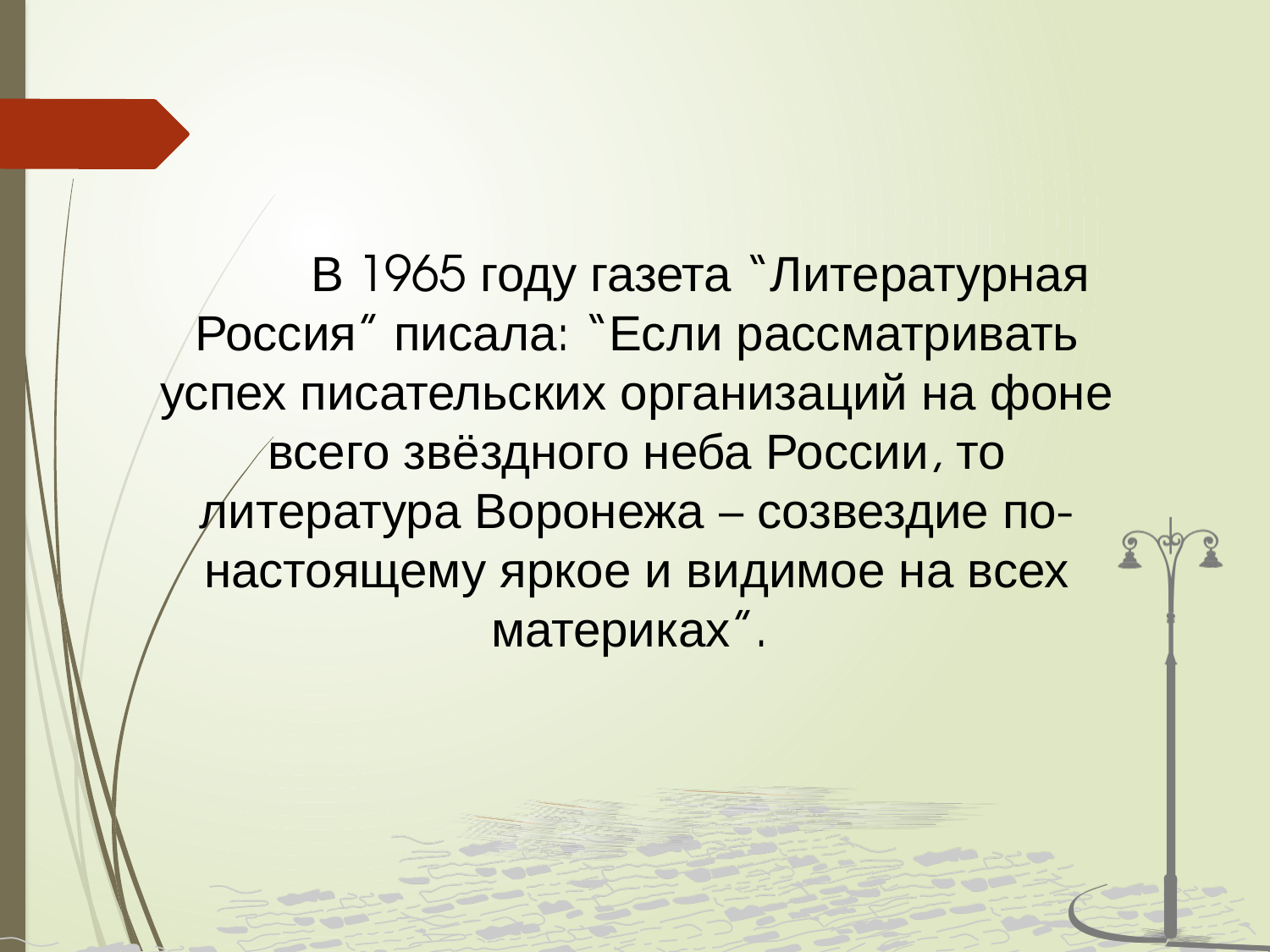

#
	В 1965 году газета “Литературная Россия” писала: “Если рассматривать успех писательских организаций на фоне всего звёздного неба России, то литература Воронежа – созвездие по-настоящему яркое и видимое на всех материках”.